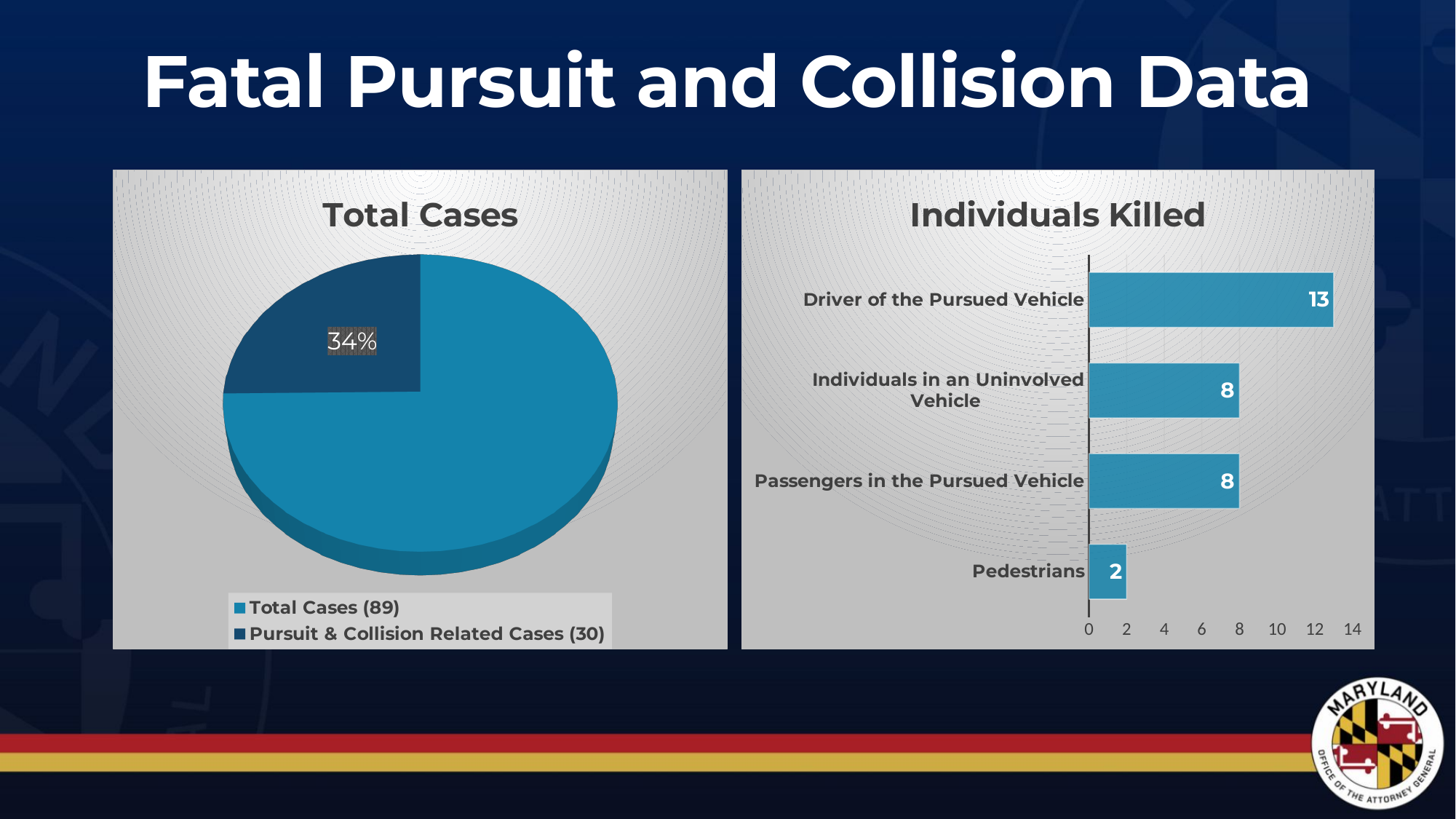

# Fatal Pursuit and Collision Data

[unsupported chart]

### Chart:

| Category | Individuals Killed |
|---|---|
| Pedestrians | 2.0 |
| Passengers in the Pursued Vehicle | 8.0 |
| Individuals in an Uninvolved Vehicle  | 8.0 |
| Driver of the Pursued Vehicle | 13.0 |